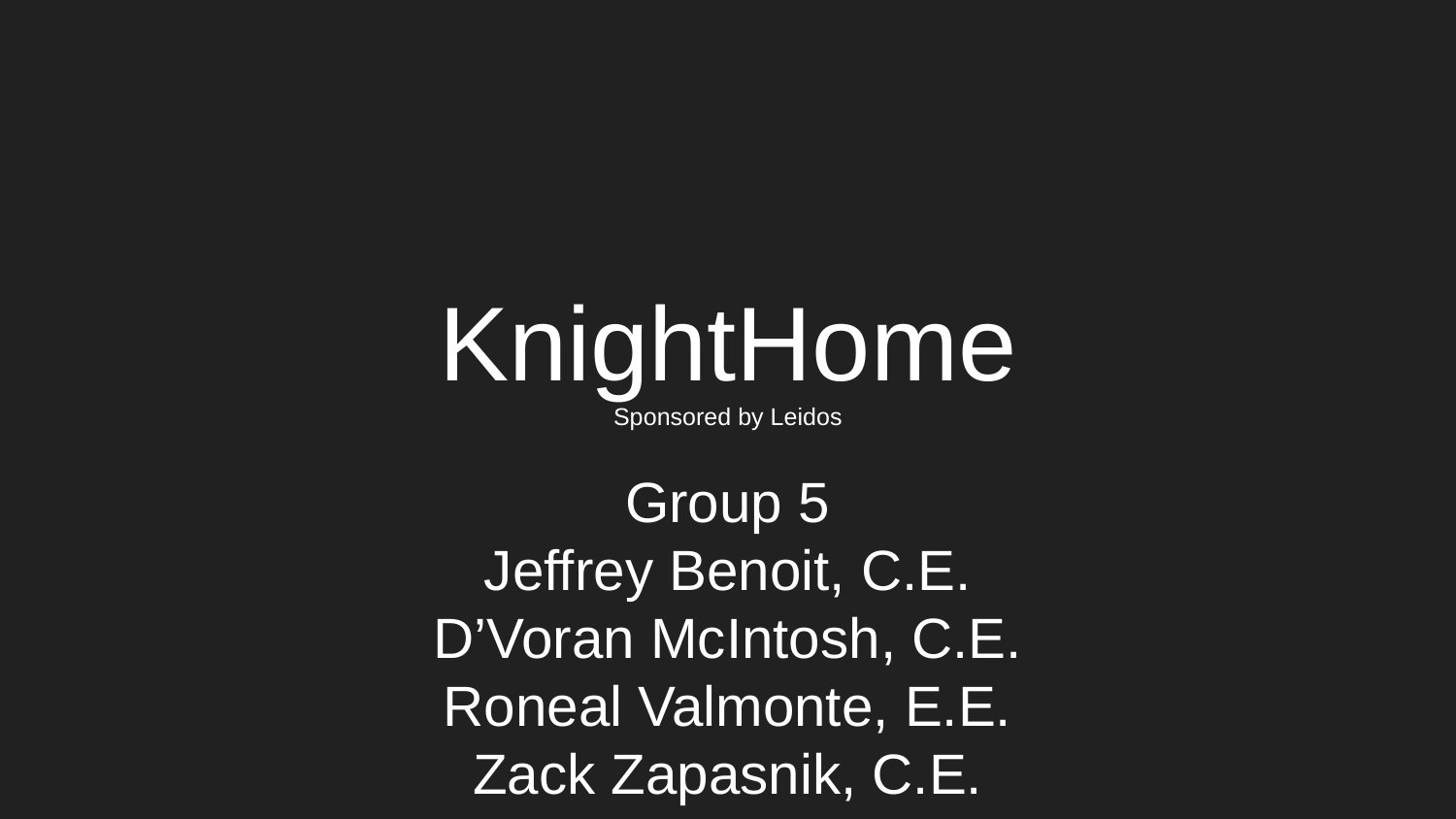

# KnightHome
Sponsored by Leidos
Group 5
Jeffrey Benoit, C.E.
D’Voran McIntosh, C.E.
Roneal Valmonte, E.E.
Zack Zapasnik, C.E.